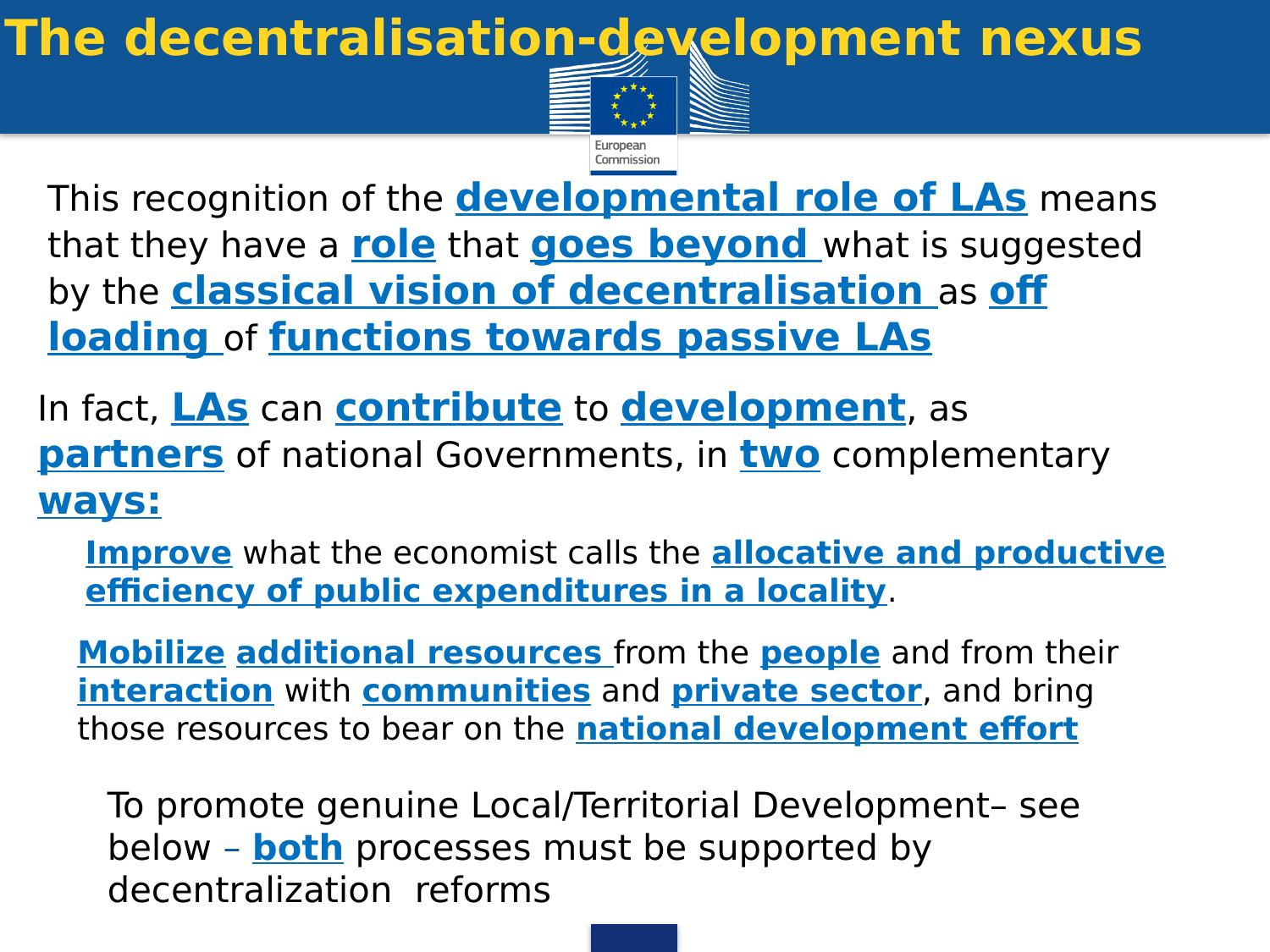

The decentralisation-development nexus
This recognition of the developmental role of LAs means that they have a role that goes beyond what is suggested by the classical vision of decentralisation as off loading of functions towards passive LAs
In fact, LAs can contribute to development, as partners of national Governments, in two complementary ways:
Improve what the economist calls the allocative and productive efficiency of public expenditures in a locality.
Mobilize additional resources from the people and from their interaction with communities and private sector, and bring those resources to bear on the national development effort
To promote genuine Local/Territorial Development– see below – both processes must be supported by decentralization  reforms